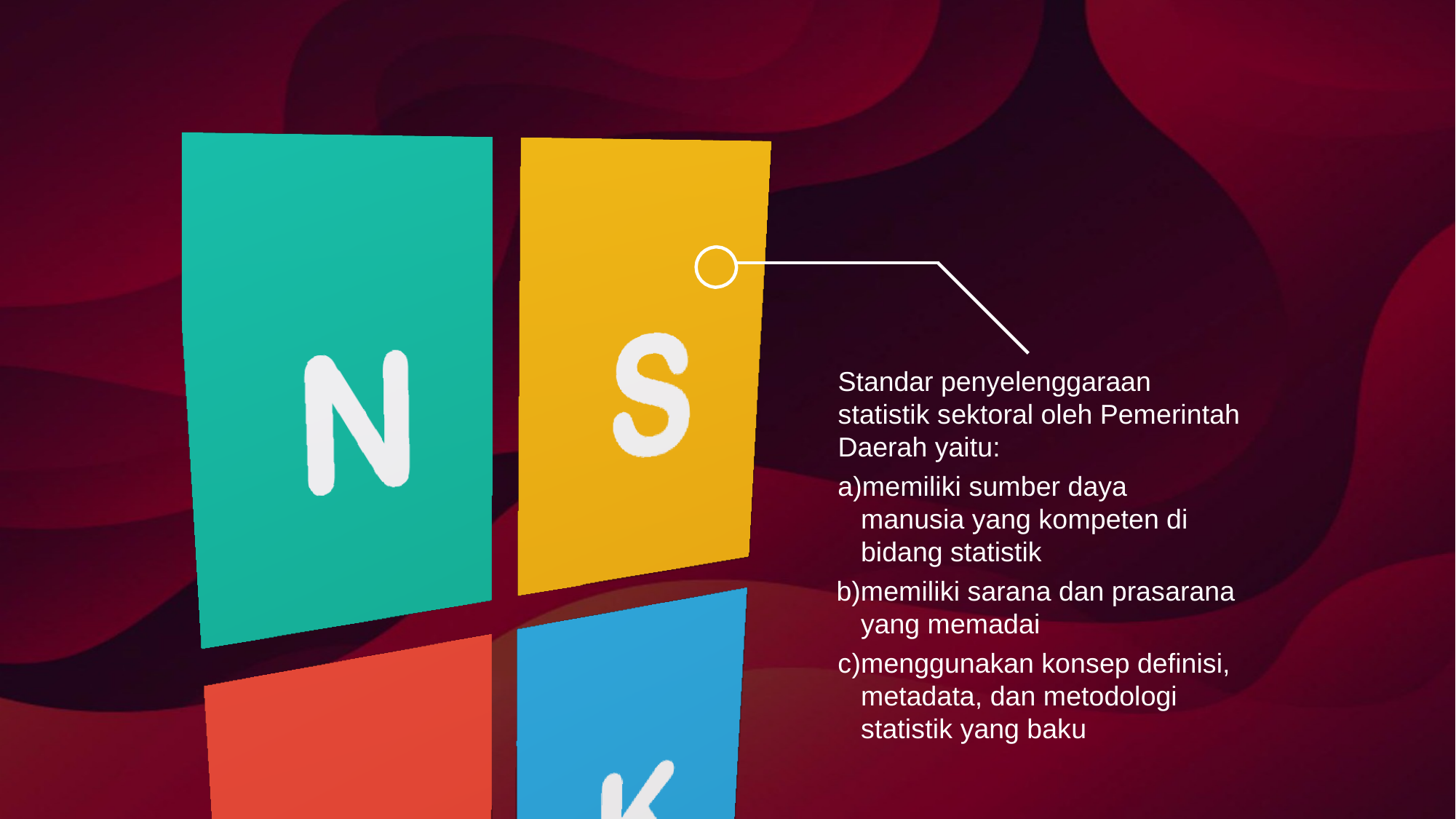

BADAN PUSAT STATISTIK PROV ACEH

Standar penyelenggaraan statistik sektoral oleh Pemerintah Daerah yaitu:
a)memiliki sumber daya manusia yang kompeten di bidang statistik
b)memiliki sarana dan prasarana
yang memadai
c)menggunakan konsep definisi, metadata, dan metodologi statistik yang baku